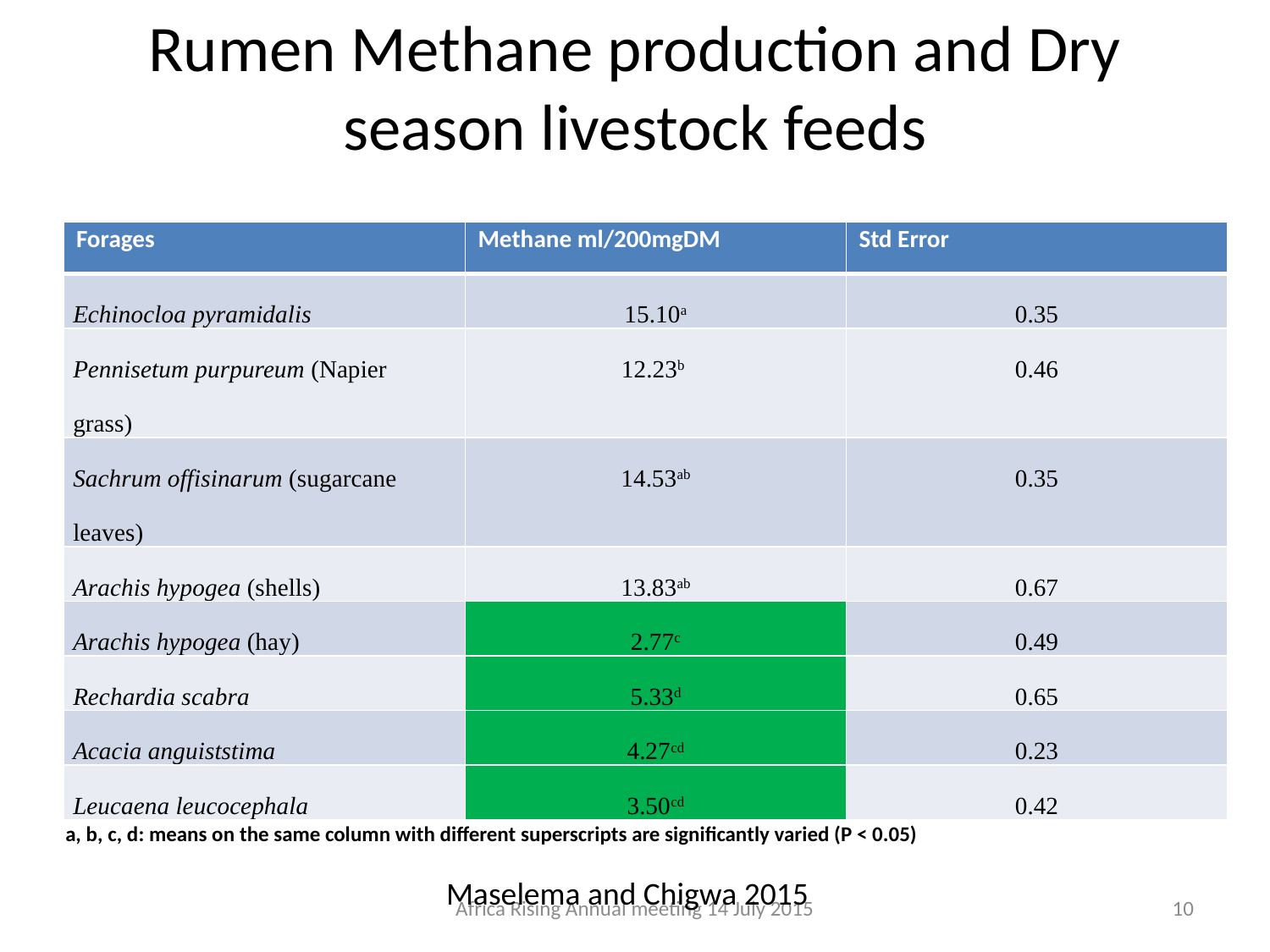

# Rumen Methane production and Dry season livestock feeds
| Forages | Methane ml/200mgDM | Std Error |
| --- | --- | --- |
| Echinocloa pyramidalis | 15.10a | 0.35 |
| Pennisetum purpureum (Napier grass) | 12.23b | 0.46 |
| Sachrum offisinarum (sugarcane leaves) | 14.53ab | 0.35 |
| Arachis hypogea (shells) | 13.83ab | 0.67 |
| Arachis hypogea (hay) | 2.77c | 0.49 |
| Rechardia scabra | 5.33d | 0.65 |
| Acacia anguiststima | 4.27cd | 0.23 |
| Leucaena leucocephala | 3.50cd | 0.42 |
a, b, c, d: means on the same column with different superscripts are significantly varied (P < 0.05)

Maselema and Chigwa 2015
Africa Rising Annual meeting 14 July 2015
10